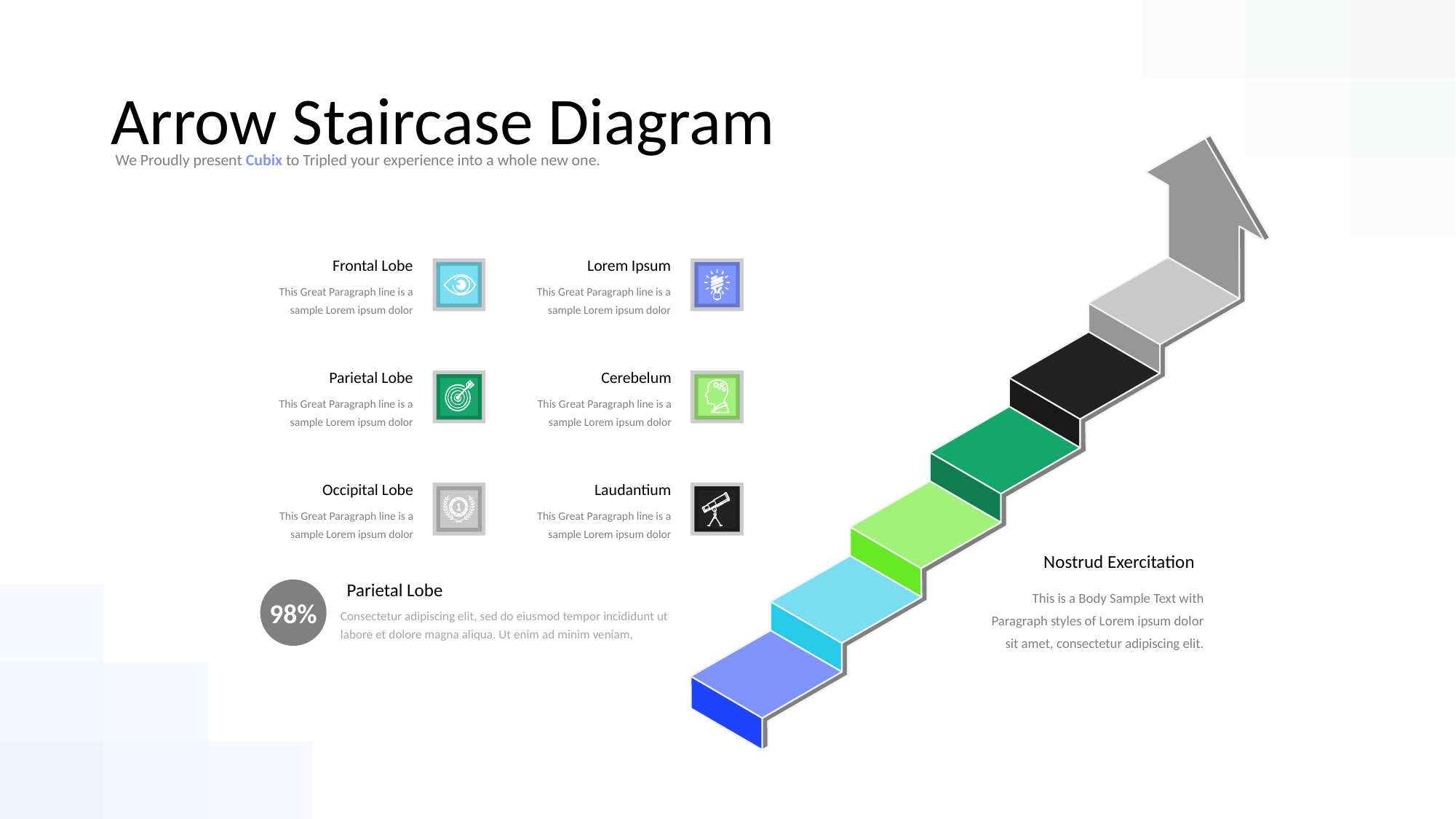

# Arrow Staircase Diagram

We Proudly present Cubix to Tripled your experience into a whole new one.
Frontal Lobe
This Great Paragraph line is a sample Lorem ipsum dolor
Lorem Ipsum
This Great Paragraph line is a sample Lorem ipsum dolor

Parietal Lobe
This Great Paragraph line is a sample Lorem ipsum dolor
Cerebelum
This Great Paragraph line is a sample Lorem ipsum dolor

Occipital Lobe
This Great Paragraph line is a sample Lorem ipsum dolor
Laudantium
This Great Paragraph line is a sample Lorem ipsum dolor

Nostrud Exercitation
This is a Body Sample Text with Paragraph styles of Lorem ipsum dolor sit amet, consectetur adipiscing elit.
Parietal Lobe
Consectetur adipiscing elit, sed do eiusmod tempor incididunt ut labore et dolore magna aliqua. Ut enim ad minim veniam,

98%